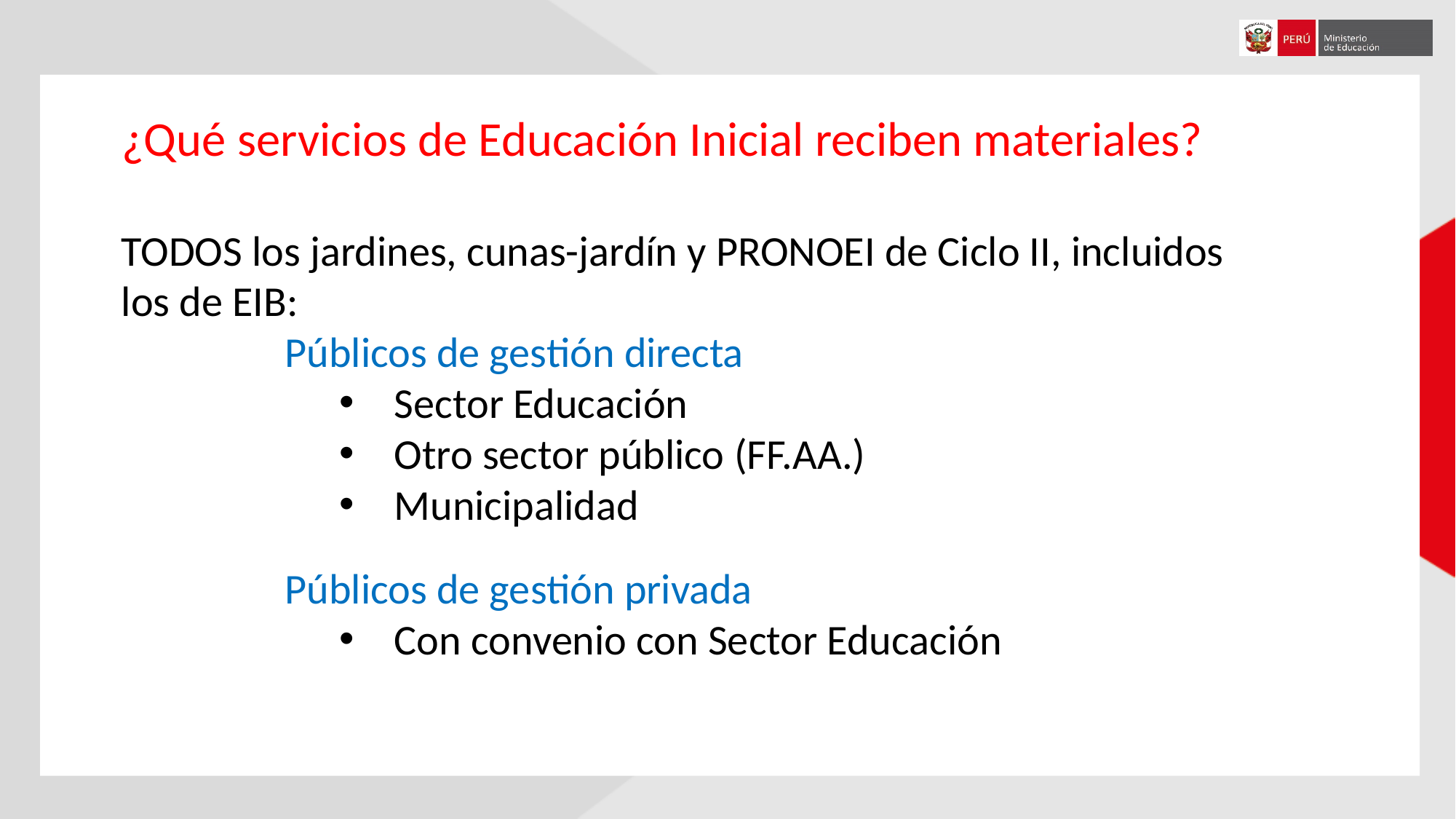

¿Qué servicios de Educación Inicial reciben materiales?
TODOS los jardines, cunas-jardín y PRONOEI de Ciclo II, incluidos los de EIB:
Públicos de gestión directa
Sector Educación
Otro sector público (FF.AA.)
Municipalidad

Públicos de gestión privada
Con convenio con Sector Educación